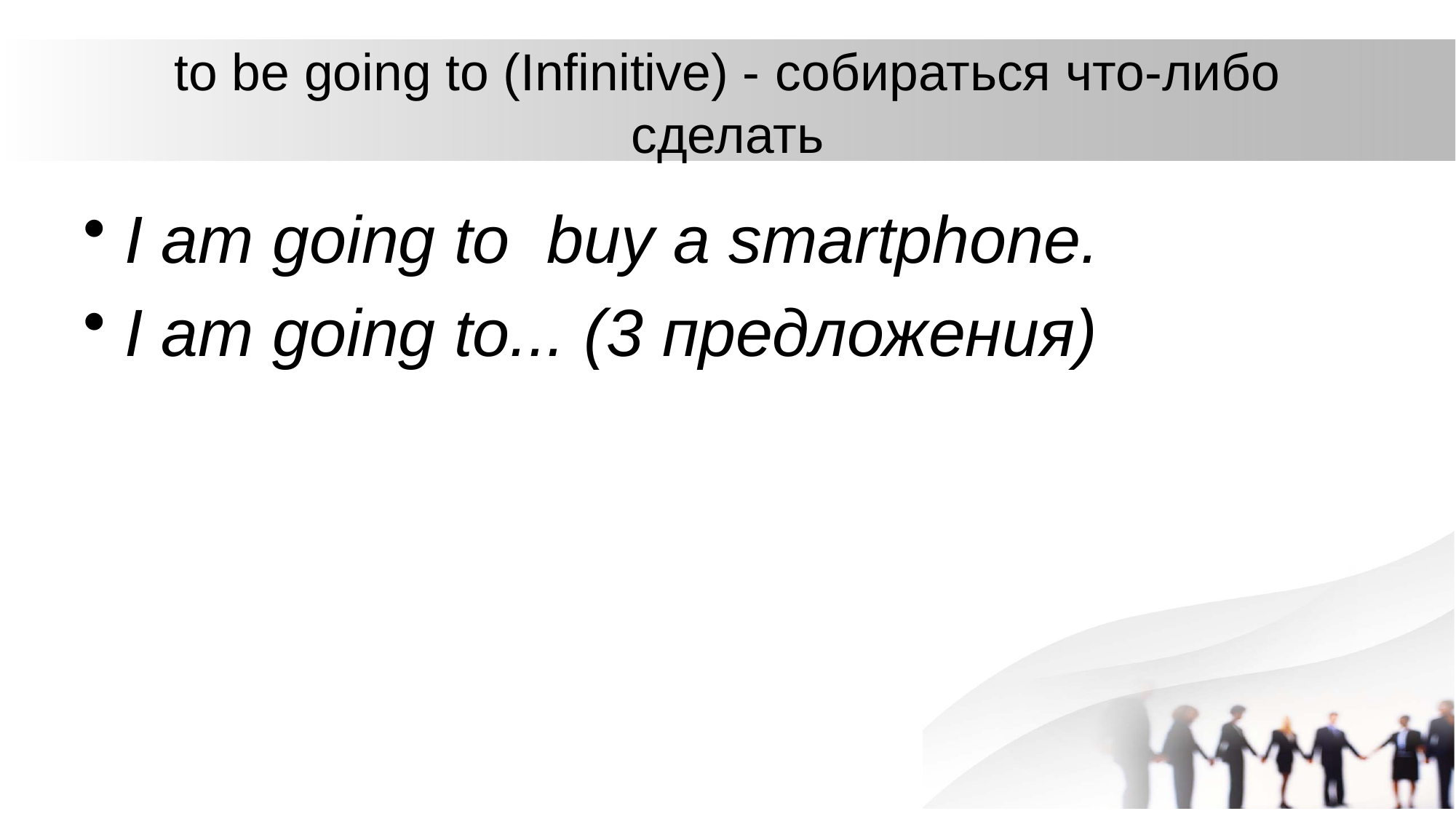

# to be going to (Infinitive) - собираться что-либо сделать
I am going to  buy a smartphone.
I am going to... (3 предложения)